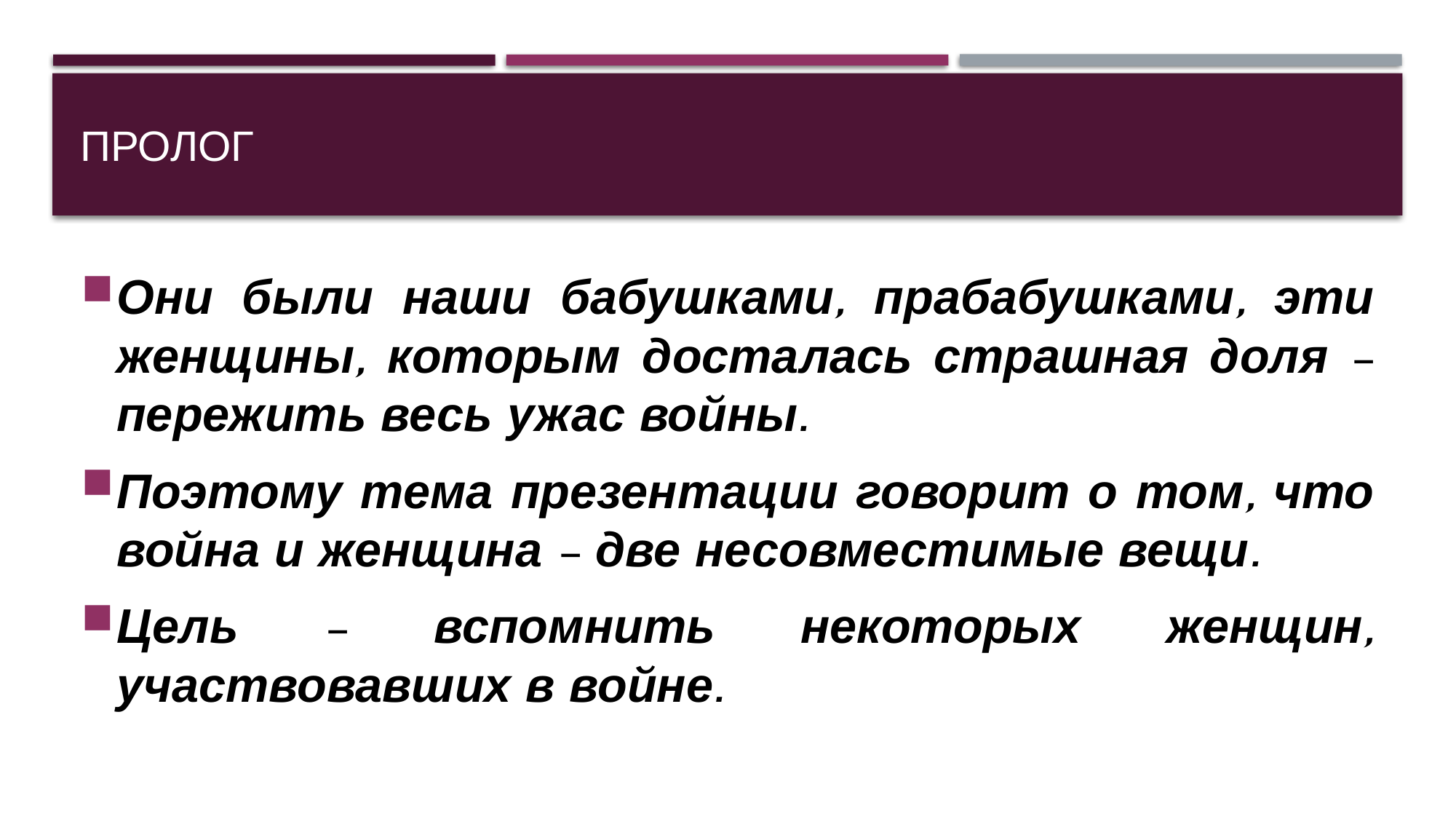

# Пролог
Они были наши бабушками, прабабушками, эти женщины, которым досталась страшная доля – пережить весь ужас войны.
Поэтому тема презентации говорит о том, что война и женщина – две несовместимые вещи.
Цель – вспомнить некоторых женщин, участвовавших в войне.